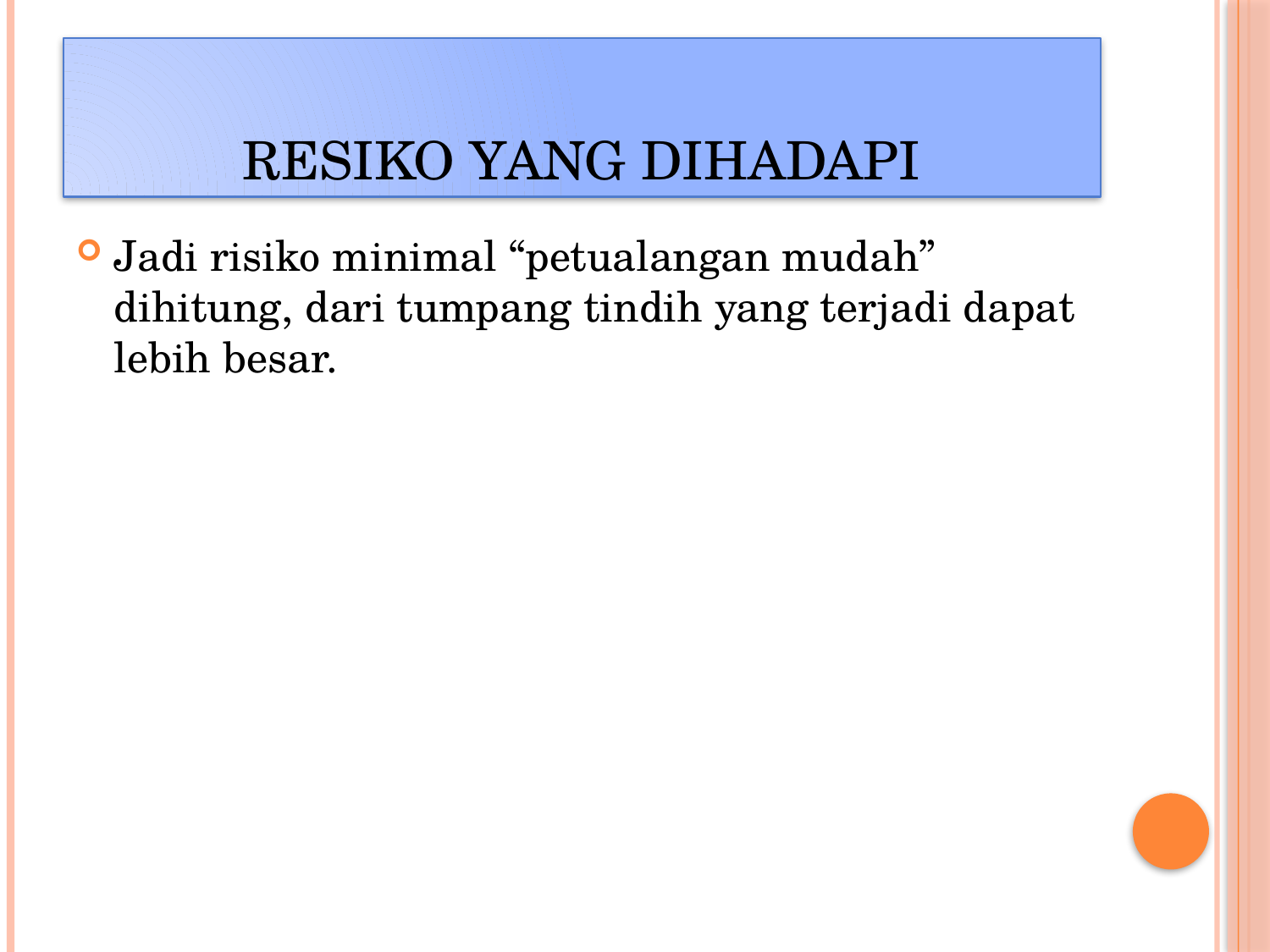

# Resiko yang dihadapi
Jadi risiko minimal “petualangan mudah” dihitung, dari tumpang tindih yang terjadi dapat lebih besar.